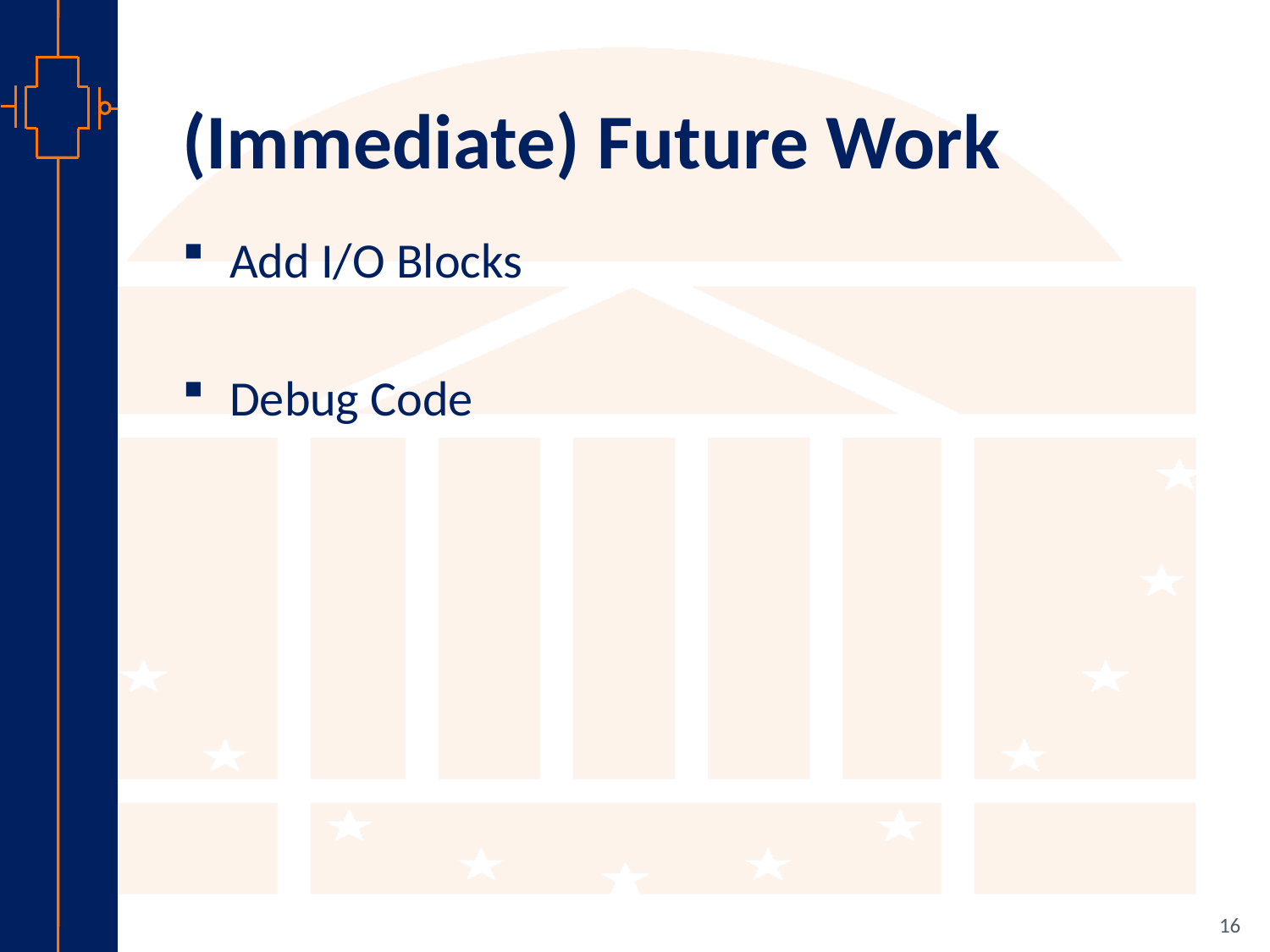

# (Immediate) Future Work
Add I/O Blocks

Debug Code

16